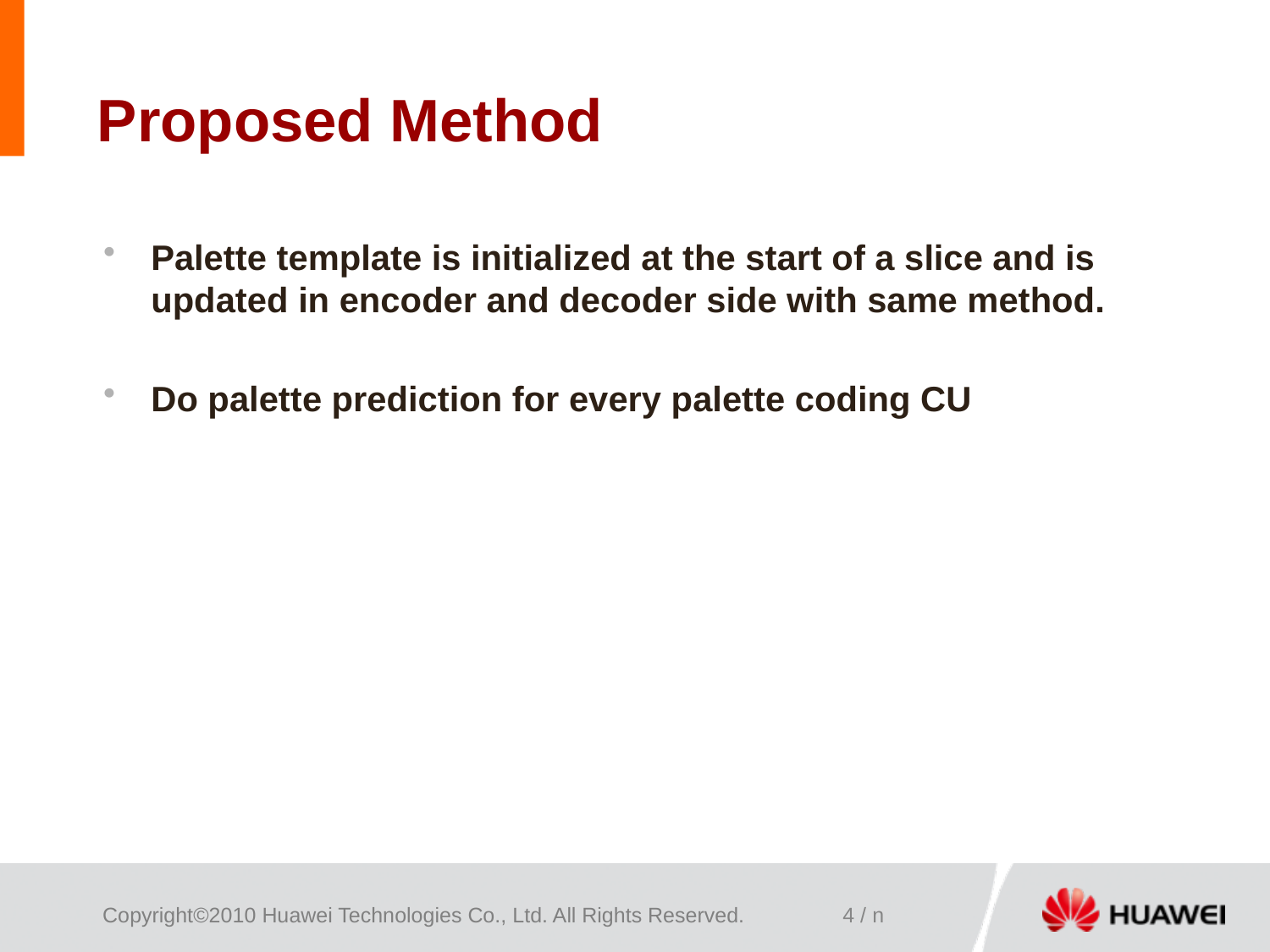

# Proposed Method
Palette template is initialized at the start of a slice and is updated in encoder and decoder side with same method.

Do palette prediction for every palette coding CU